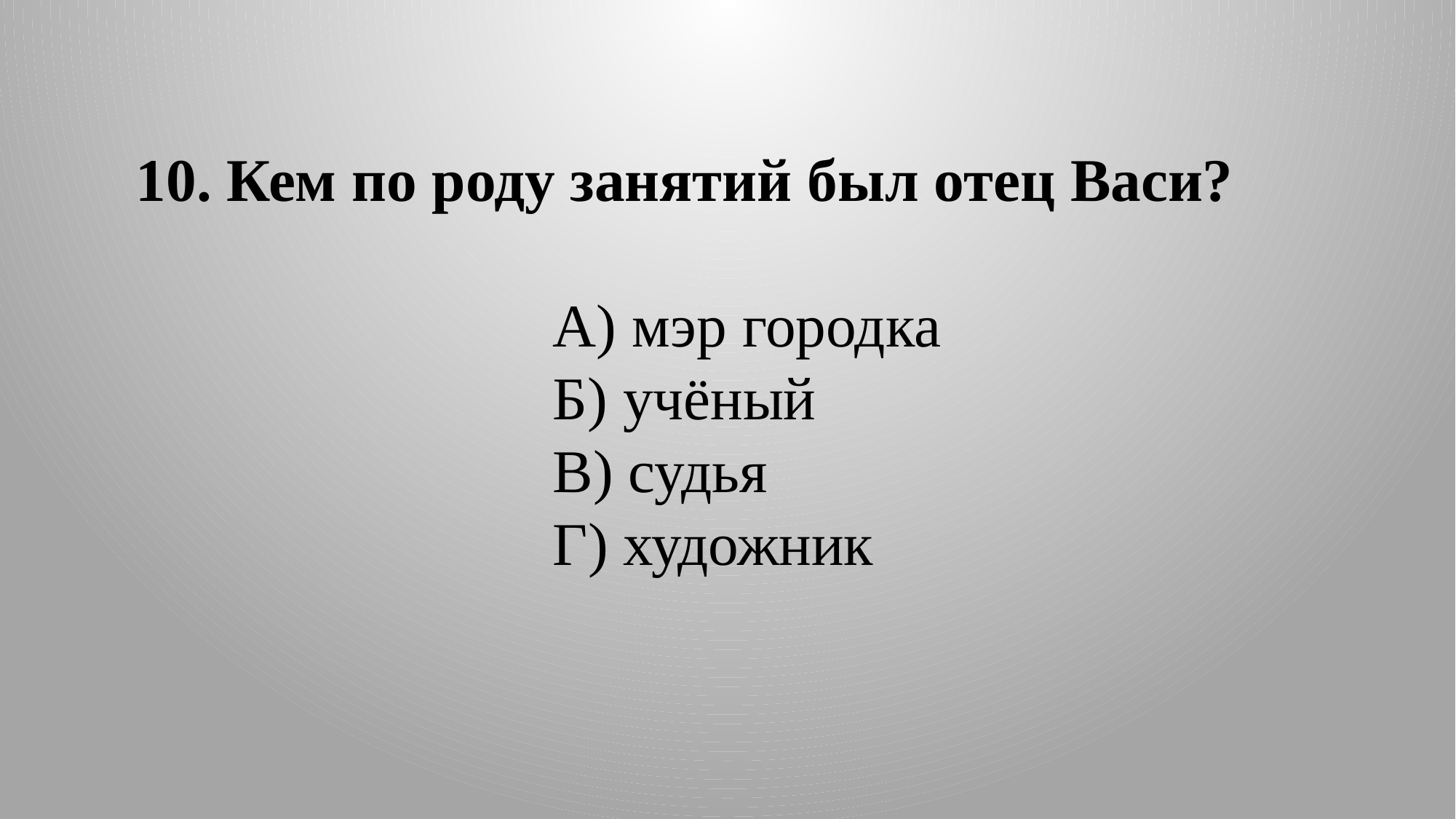

10. Кем по роду занятий был отец Васи?

А) мэр городка
Б) учёный
В) судья
Г) художник